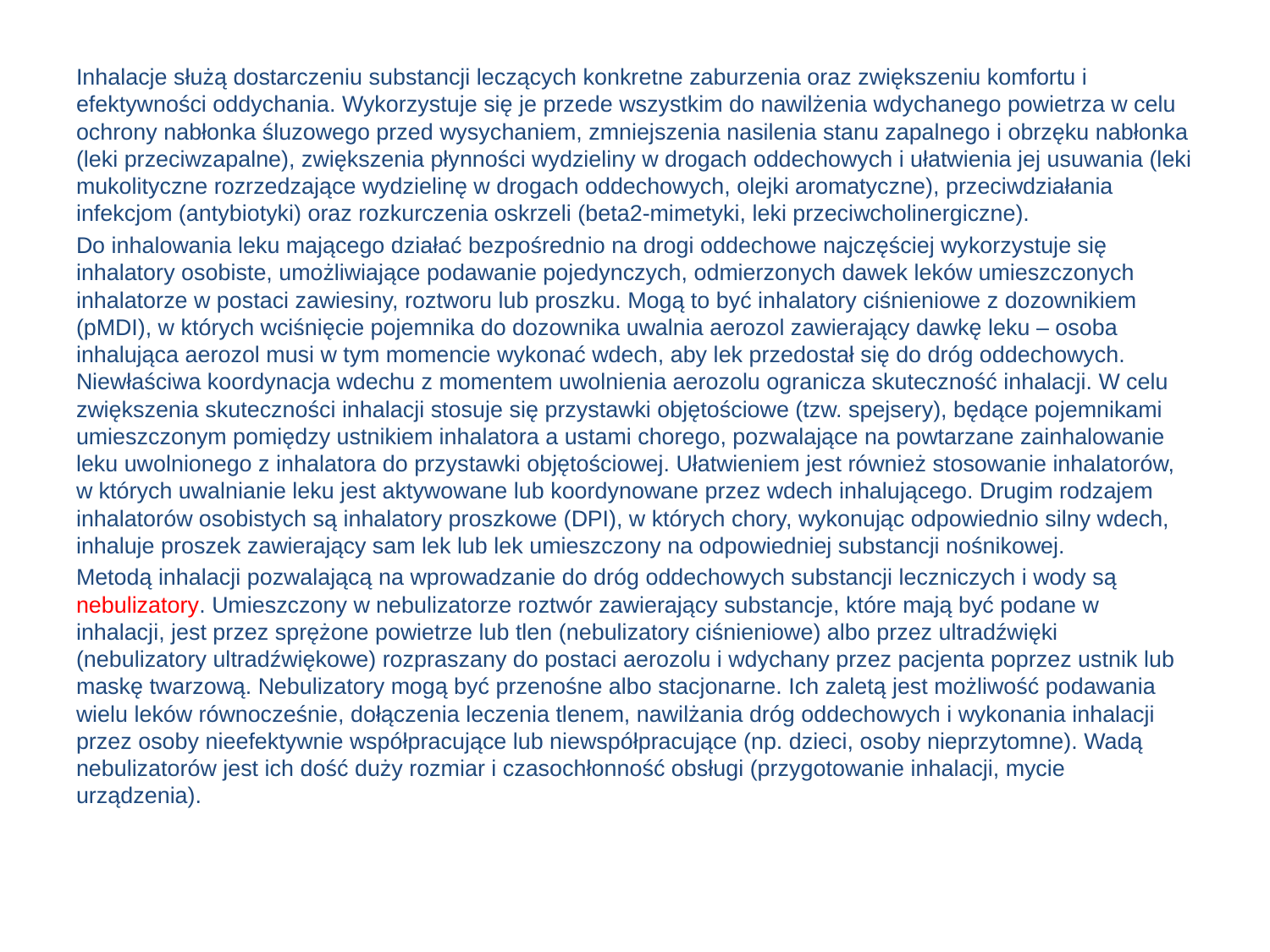

Inhalacje służą dostarczeniu substancji leczących konkretne zaburzenia oraz zwiększeniu komfortu i efektywności oddychania. Wykorzystuje się je przede wszystkim do nawilżenia wdychanego powietrza w celu ochrony nabłonka śluzowego przed wysychaniem, zmniejszenia nasilenia stanu zapalnego i obrzęku nabłonka (leki przeciwzapalne), zwiększenia płynności wydzieliny w drogach oddechowych i ułatwienia jej usuwania (leki mukolityczne rozrzedzające wydzielinę w drogach oddechowych, olejki aromatyczne), przeciwdziałania infekcjom (antybiotyki) oraz rozkurczenia oskrzeli (beta2-mimetyki, leki przeciwcholinergiczne).
Do inhalowania leku mającego działać bezpośrednio na drogi oddechowe najczęściej wykorzystuje się inhalatory osobiste, umożliwiające podawanie pojedynczych, odmierzonych dawek leków umieszczonych inhalatorze w postaci zawiesiny, roztworu lub proszku. Mogą to być inhalatory ciśnieniowe z dozownikiem (pMDI), w których wciśnięcie pojemnika do dozownika uwalnia aerozol zawierający dawkę leku – osoba inhalująca aerozol musi w tym momencie wykonać wdech, aby lek przedostał się do dróg oddechowych. Niewłaściwa koordynacja wdechu z momentem uwolnienia aerozolu ogranicza skuteczność inhalacji. W celu zwiększenia skuteczności inhalacji stosuje się przystawki objętościowe (tzw. spejsery), będące pojemnikami umieszczonym pomiędzy ustnikiem inhalatora a ustami chorego, pozwalające na powtarzane zainhalowanie leku uwolnionego z inhalatora do przystawki objętościowej. Ułatwieniem jest również stosowanie inhalatorów, w których uwalnianie leku jest aktywowane lub koordynowane przez wdech inhalującego. Drugim rodzajem inhalatorów osobistych są inhalatory proszkowe (DPI), w których chory, wykonując odpowiednio silny wdech, inhaluje proszek zawierający sam lek lub lek umieszczony na odpowiedniej substancji nośnikowej.
Metodą inhalacji pozwalającą na wprowadzanie do dróg oddechowych substancji leczniczych i wody są nebulizatory. Umieszczony w nebulizatorze roztwór zawierający substancje, które mają być podane w inhalacji, jest przez sprężone powietrze lub tlen (nebulizatory ciśnieniowe) albo przez ultradźwięki (nebulizatory ultradźwiękowe) rozpraszany do postaci aerozolu i wdychany przez pacjenta poprzez ustnik lub maskę twarzową. Nebulizatory mogą być przenośne albo stacjonarne. Ich zaletą jest możliwość podawania wielu leków równocześnie, dołączenia leczenia tlenem, nawilżania dróg oddechowych i wykonania inhalacji przez osoby nieefektywnie współpracujące lub niewspółpracujące (np. dzieci, osoby nieprzytomne). Wadą nebulizatorów jest ich dość duży rozmiar i czasochłonność obsługi (przygotowanie inhalacji, mycie urządzenia).